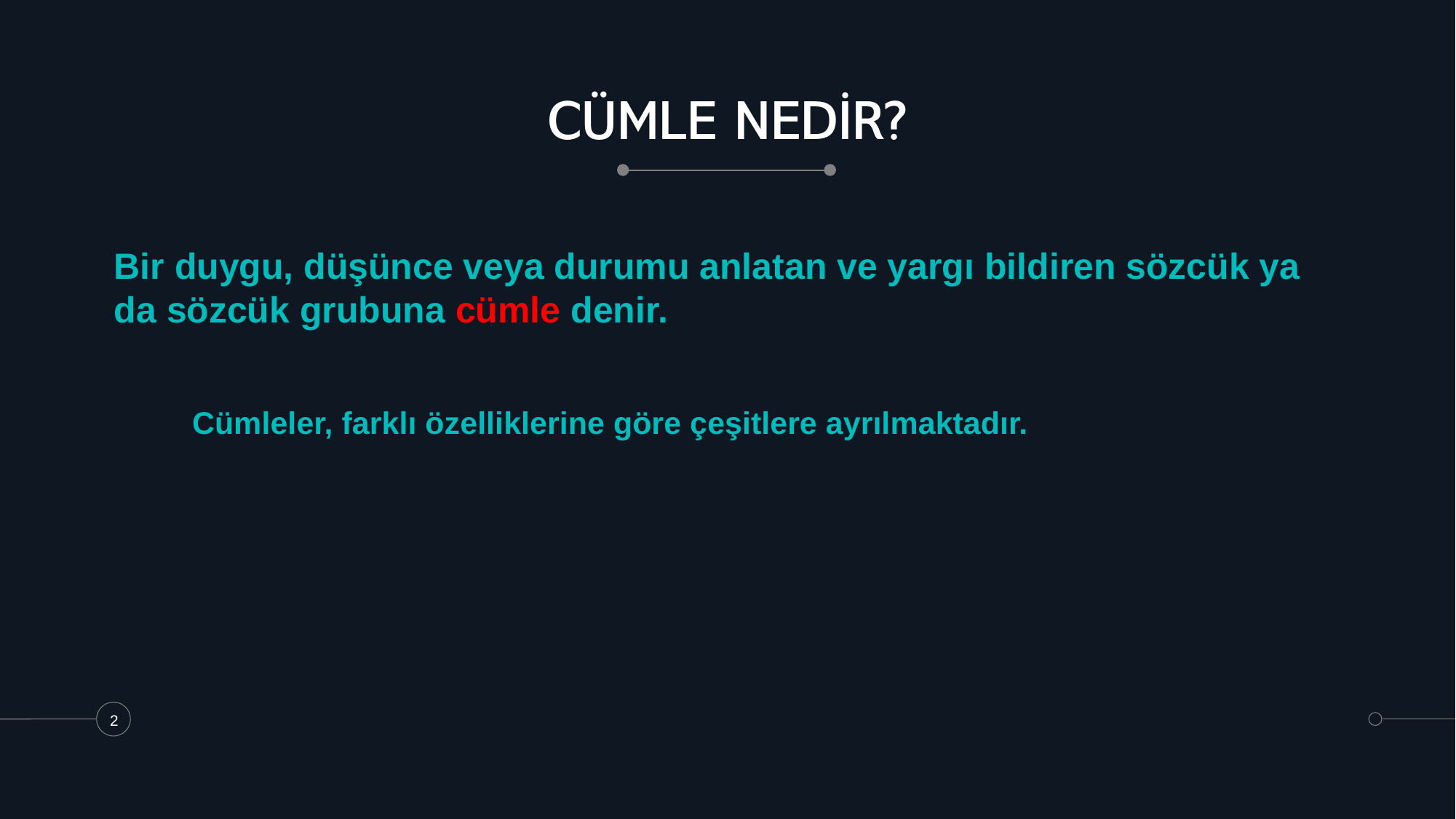

# CÜMLE NEDİR?
Bir duygu, düşünce veya durumu anlatan ve yargı bildiren sözcük ya da sözcük grubuna cümle denir.
Cümleler, farklı özelliklerine göre çeşitlere ayrılmaktadır.
2